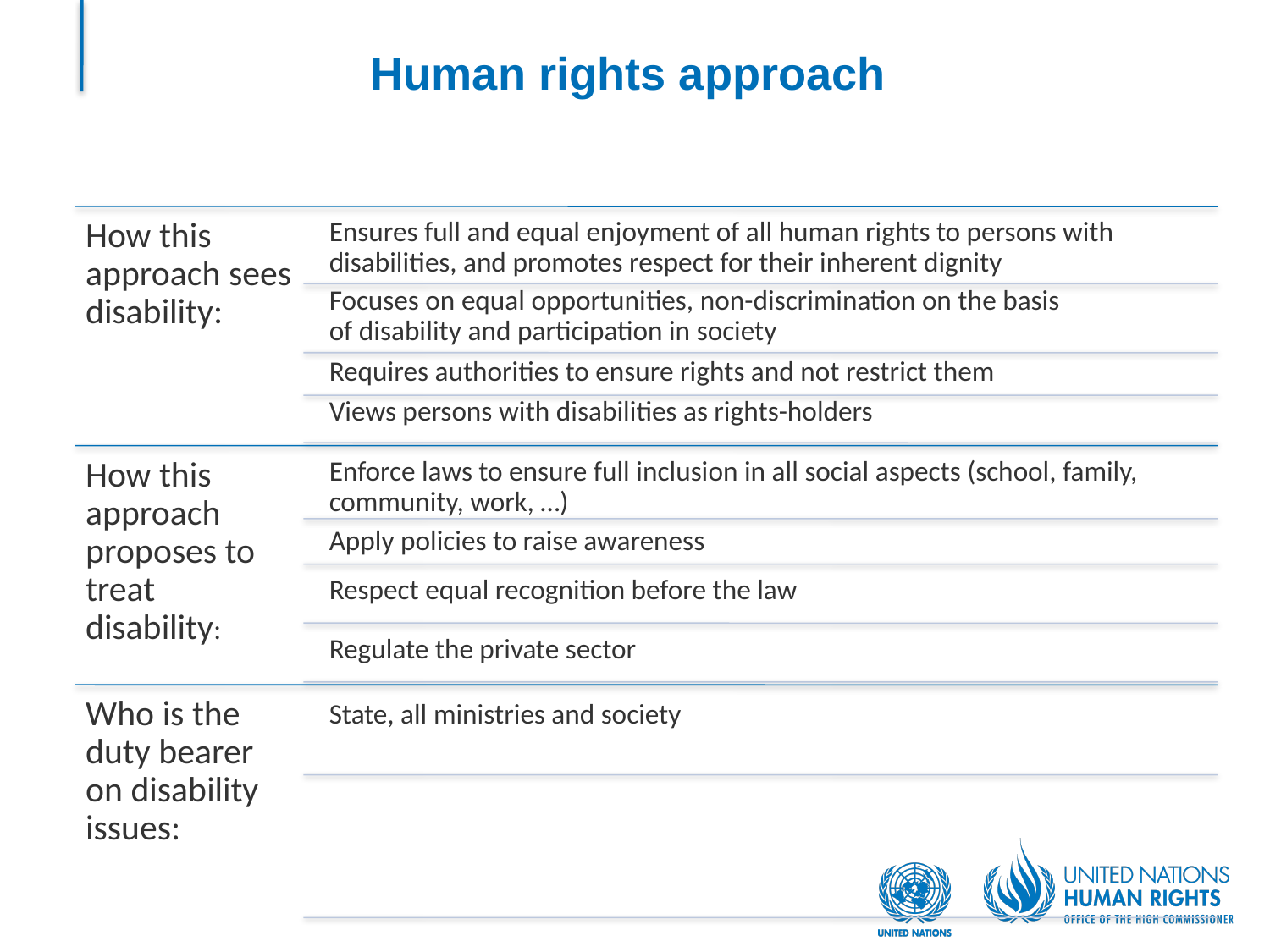

# Human rights approach
How this approach sees disability:
Ensures full and equal enjoyment of all human rights to persons with disabilities, and promotes respect for their inherent dignity
Focuses on equal opportunities, non-discrimination on the basis of disability and participation in society
Requires authorities to ensure rights and not restrict them
Views persons with disabilities as rights-holders
How this approach proposes to treat disability:
Enforce laws to ensure full inclusion in all social aspects (school, family, community, work, …)
Apply policies to raise awareness
Respect equal recognition before the law
Regulate the private sector

Who is the duty bearer on disability issues:
State, all ministries and society